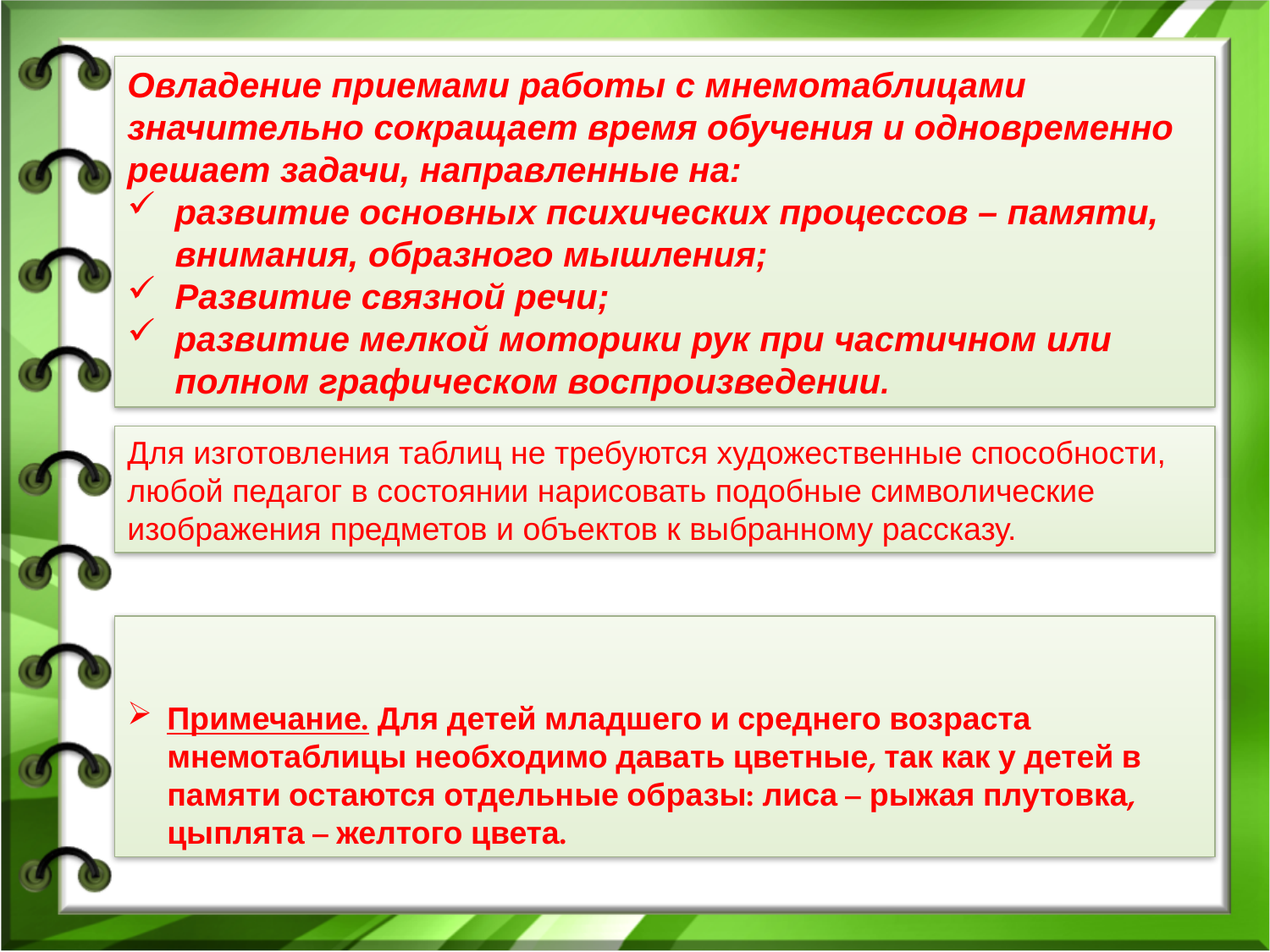

Овладение приемами работы с мнемотаблицами значительно сокращает время обучения и одновременно решает задачи, направленные на:
развитие основных психических процессов – памяти, внимания, образного мышления;
Развитие связной речи;
развитие мелкой моторики рук при частичном или полном графическом воспроизведении.
Для изготовления таблиц не требуются художественные способности, любой педагог в состоянии нарисовать подобные символические изображения предметов и объектов к выбранному рассказу.

Примечание. Для детей младшего и среднего возраста мнемотаблицы необходимо давать цветные, так как у детей в памяти остаются отдельные образы: лиса – рыжая плутовка, цыплята – желтого цвета.